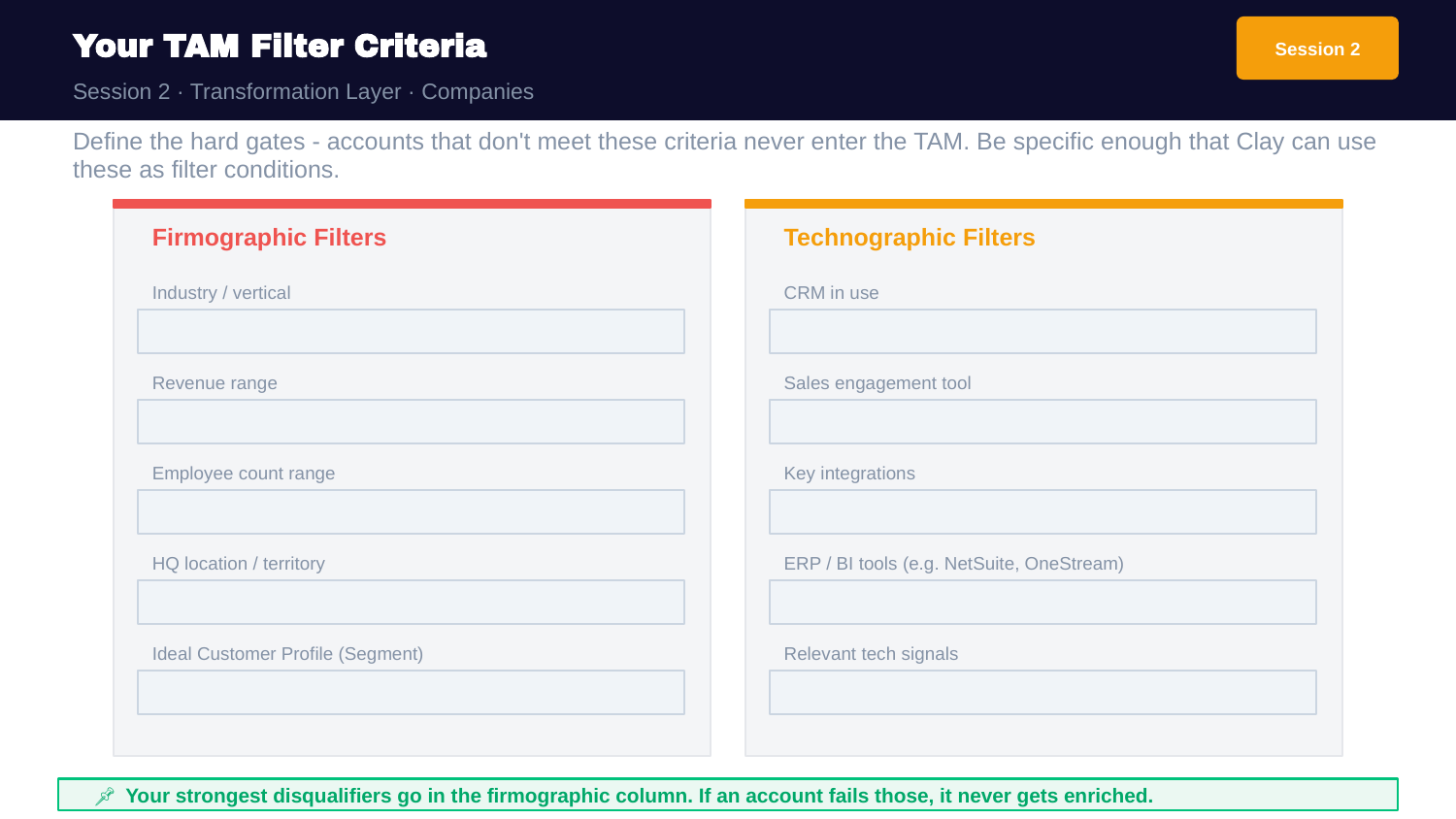

Your TAM Filter Criteria

Session 2
Session 2 · Transformation Layer · Companies
Define the hard gates - accounts that don't meet these criteria never enter the TAM. Be specific enough that Clay can use these as filter conditions.

Firmographic Filters
Technographic Filters
Industry / vertical
CRM in use

Revenue range
Sales engagement tool

Employee count range
Key integrations

HQ location / territory
ERP / BI tools (e.g. NetSuite, OneStream)

Ideal Customer Profile (Segment)
Relevant tech signals

📌  Your strongest disqualifiers go in the firmographic column. If an account fails those, it never gets enriched.